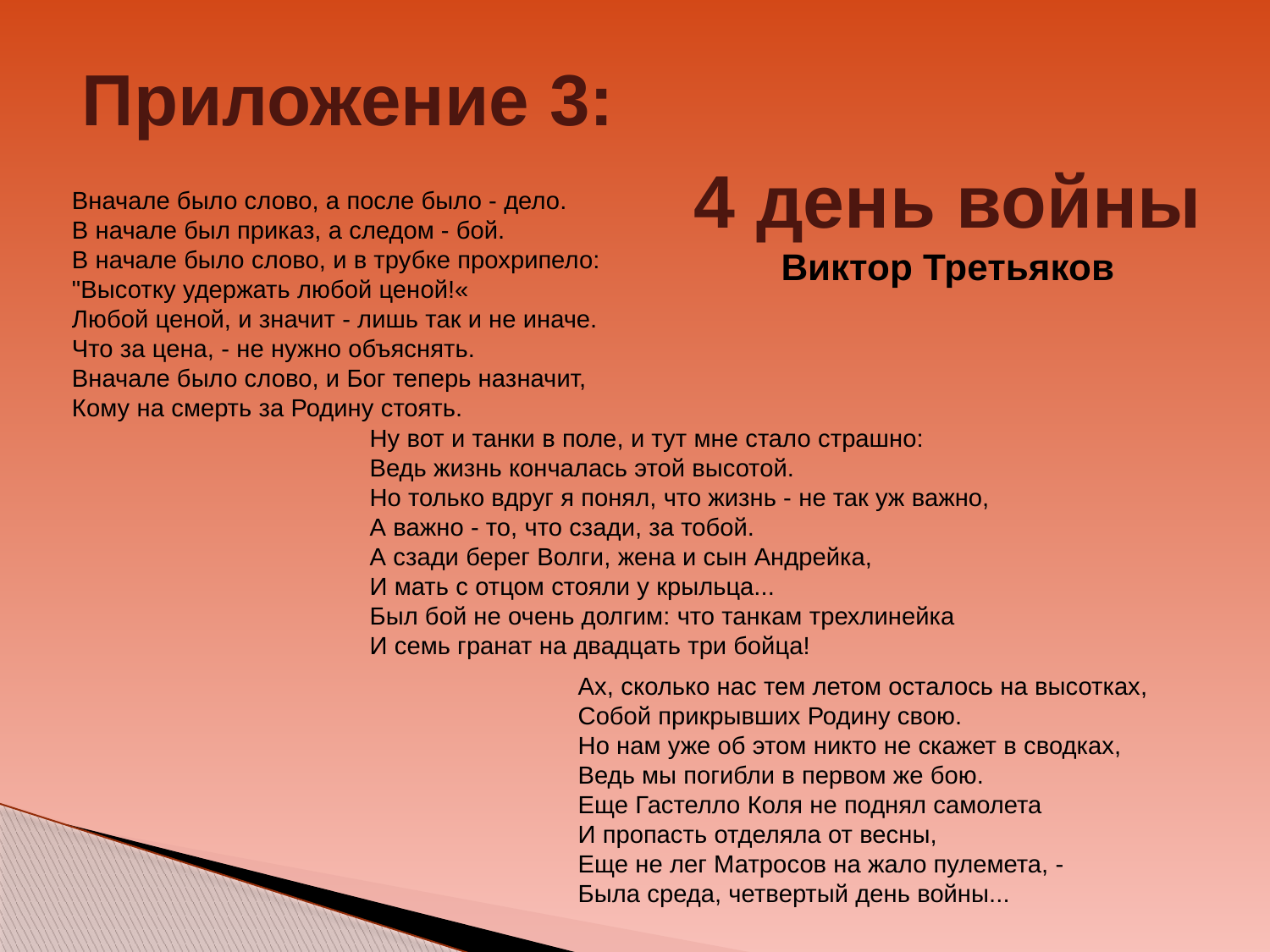

Приложение 3:

4 день войны
Виктор Третьяков
Вначале было слово, а после было - дело.
В начале был приказ, а следом - бой.
В начале было слово, и в трубке прохрипело:
"Высотку удержать любой ценой!«
Любой ценой, и значит - лишь так и не иначе.
Что за цена, - не нужно объяснять.
Вначале было слово, и Бог теперь назначит,
Кому на смерть за Родину стоять.
Ну вот и танки в поле, и тут мне стало страшно:
Ведь жизнь кончалась этой высотой.
Но только вдруг я понял, что жизнь - не так уж важно,
А важно - то, что сзади, за тобой.
А сзади берег Волги, жена и сын Андрейка,
И мать с отцом стояли у крыльца...
Был бой не очень долгим: что танкам трехлинейка
И семь гранат на двадцать три бойца!
Ах, сколько нас тем летом осталось на высотках,
Собой прикрывших Родину свою.
Но нам уже об этом никто не скажет в сводках,
Ведь мы погибли в первом же бою.
Еще Гастелло Коля не поднял самолета
И пропасть отделяла от весны,
Еще не лег Матросов на жало пулемета, -
Была среда, четвертый день войны...